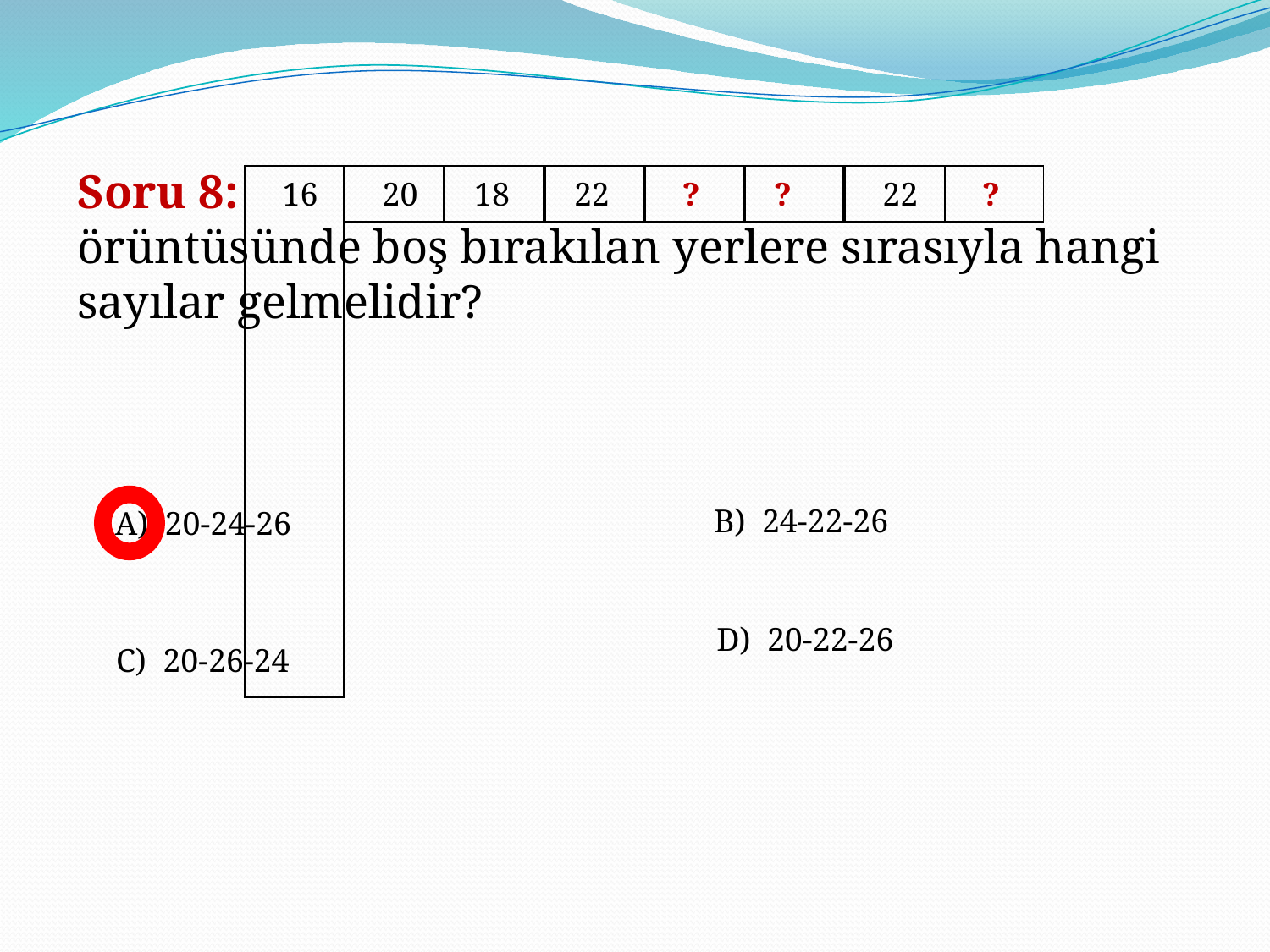

Soru 8:                                                                            örüntüsünde boş bırakılan yerlere sırasıyla hangi sayılar gelmelidir?
| 16 |
| --- |
| 20 |
| --- |
| 18 |
| --- |
| 22 |
| --- |
| ? |
| --- |
| ? |
| --- |
| 22 |
| --- |
| ? |
| --- |

B)  24-22-26
A)  20-24-26
D)  20-22-26
C)  20-26-24